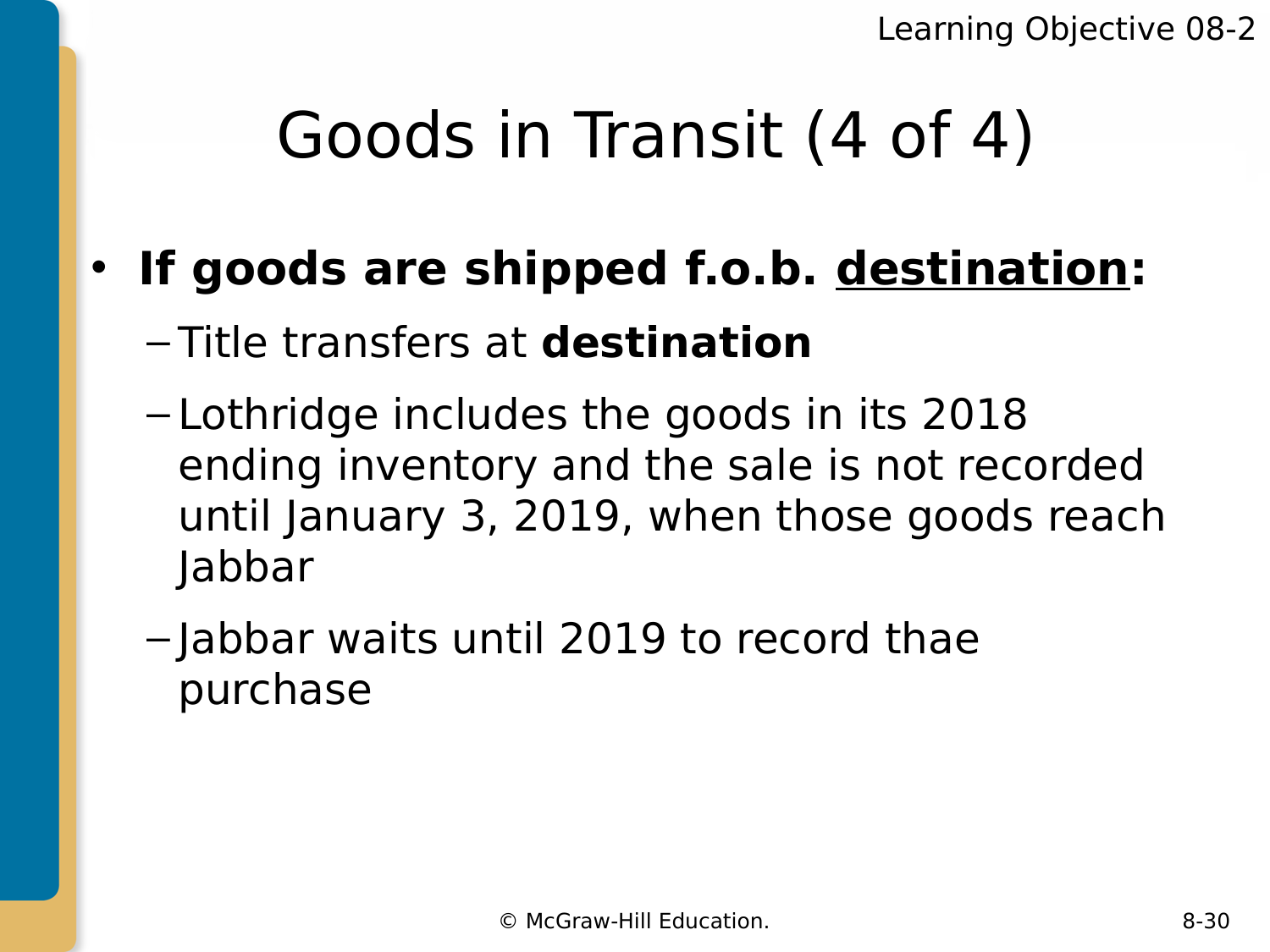

Learning Objective 08-2
# Goods in Transit (4 of 4)
If goods are shipped f.o.b. destination:
Title transfers at destination
Lothridge includes the goods in its 2018 ending inventory and the sale is not recorded until January 3, 2019, when those goods reach Jabbar
Jabbar waits until 2019 to record thae purchase